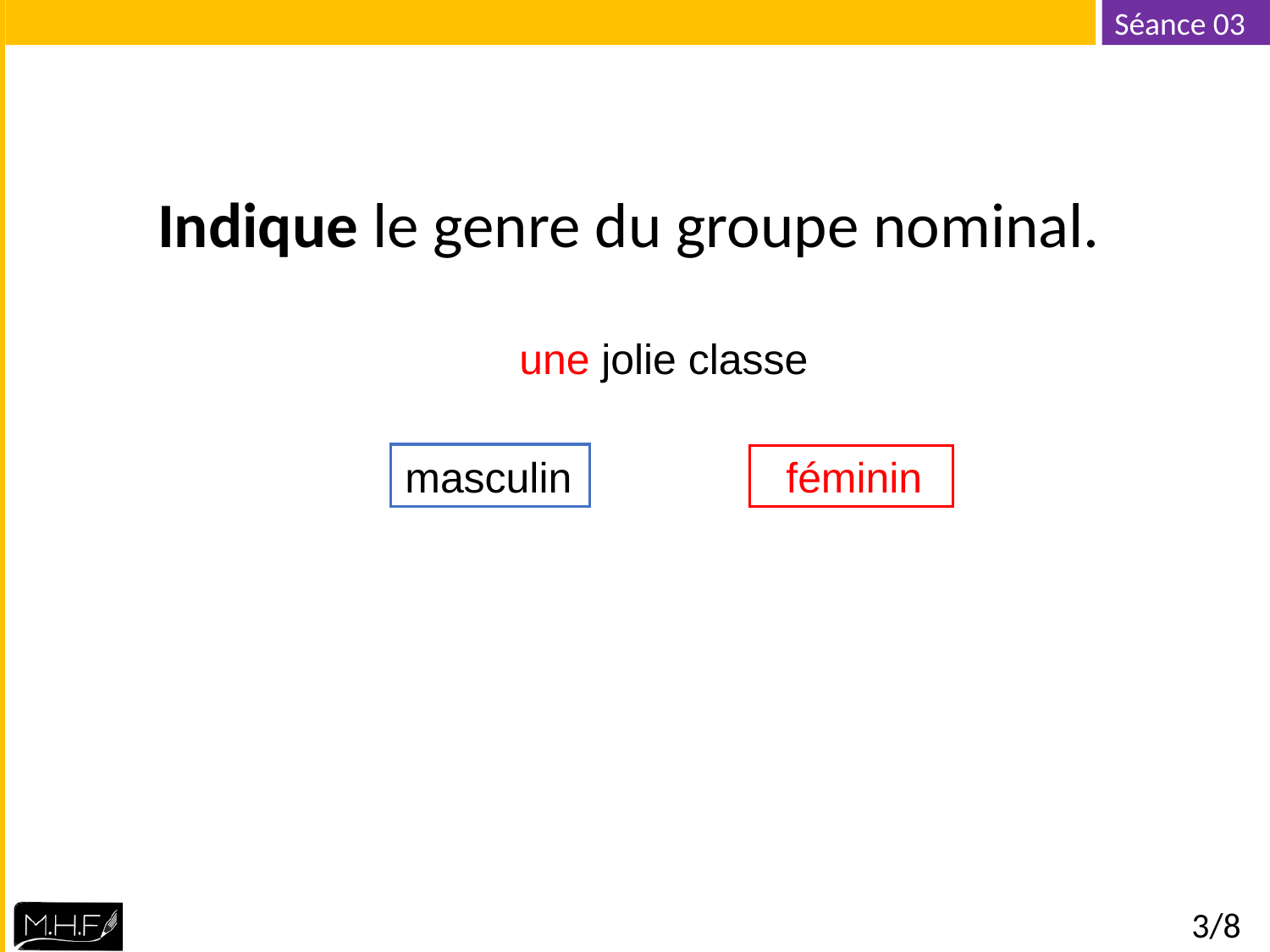

# Indique le genre du groupe nominal.
une jolie classe

masculin		féminin

3/8